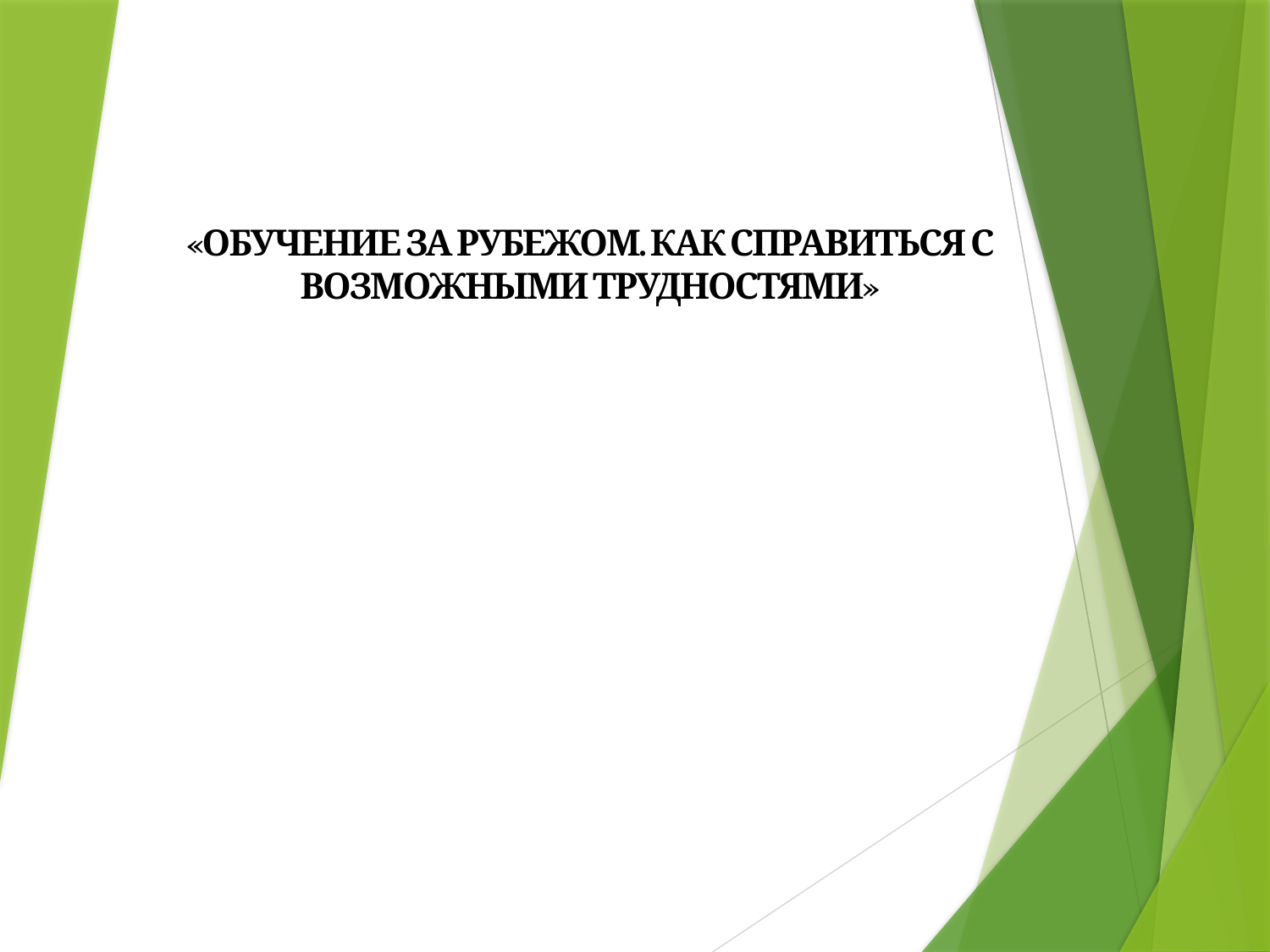

# «Обучение за рубежом. Как справиться с возможными трудностями»